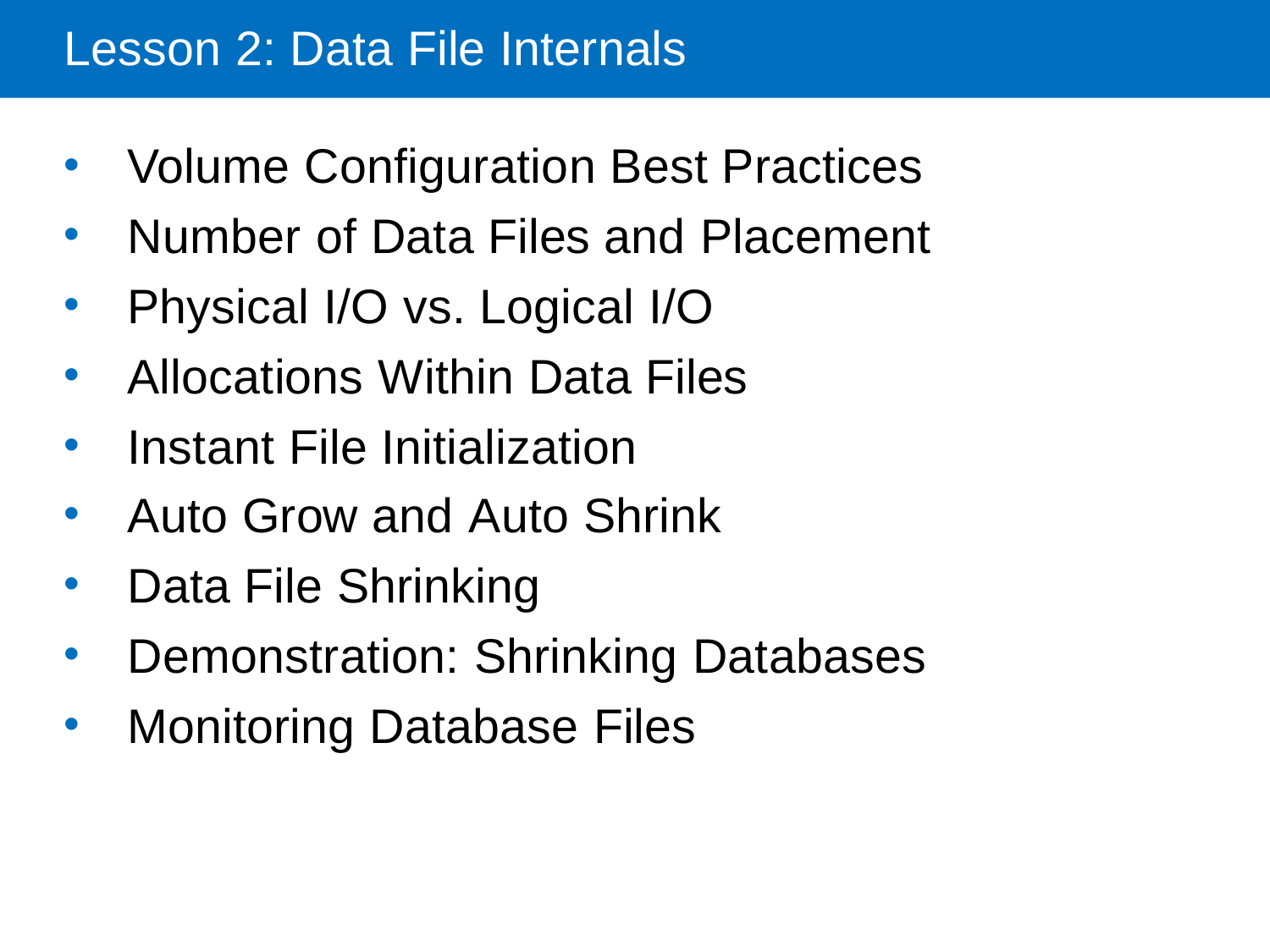

Lesson 2: Data File Internals

Volume Configuration Best Practices
Number of Data Files and Placement
Physical I/O vs. Logical I/O
Allocations Within Data Files
Instant File Initialization
Auto Grow and Auto Shrink
Data File Shrinking
Demonstration: Shrinking Databases
Monitoring Database Files